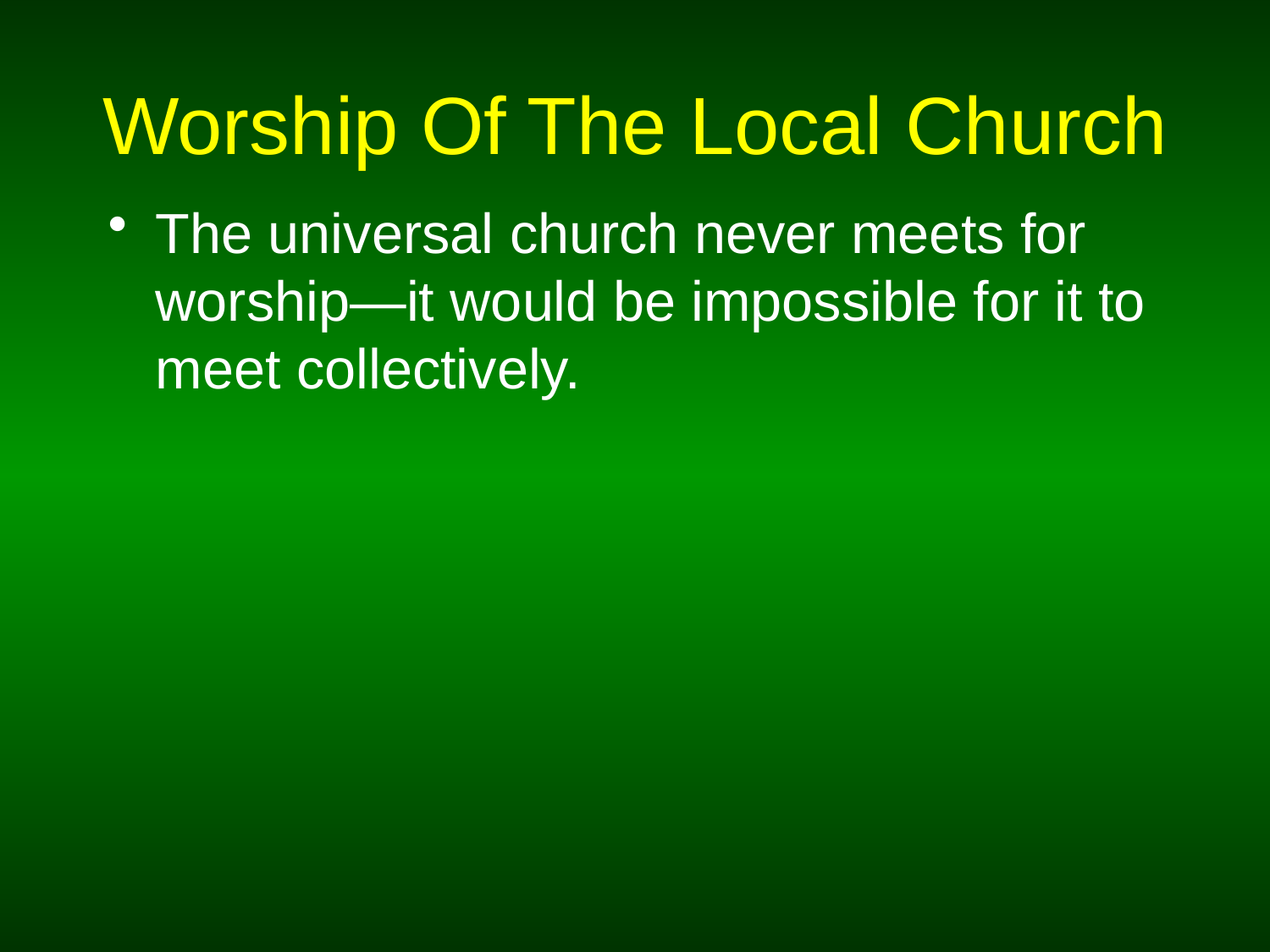

# Worship Of The Local Church
The universal church never meets for worship—it would be impossible for it to meet collectively.